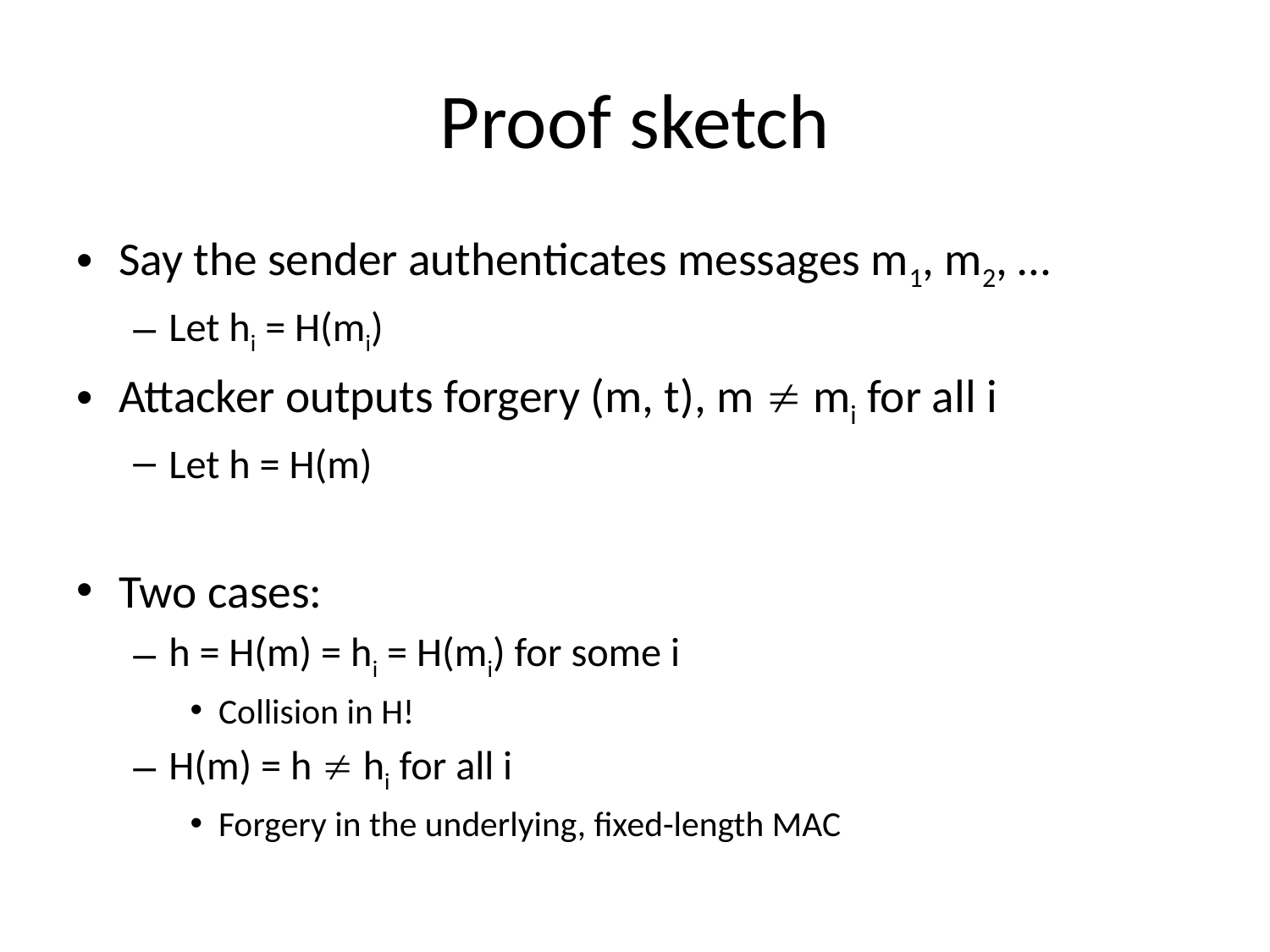

# Proof sketch
Say the sender authenticates messages m1, m2, …
Let hi = H(mi)
Attacker outputs forgery (m, t), m ≠ mi for all i
Let h = H(m)

Two cases:
h = H(m) = hi = H(mi) for some i
Collision in H!
H(m) = h ≠ hi for all i
Forgery in the underlying, fixed-length MAC